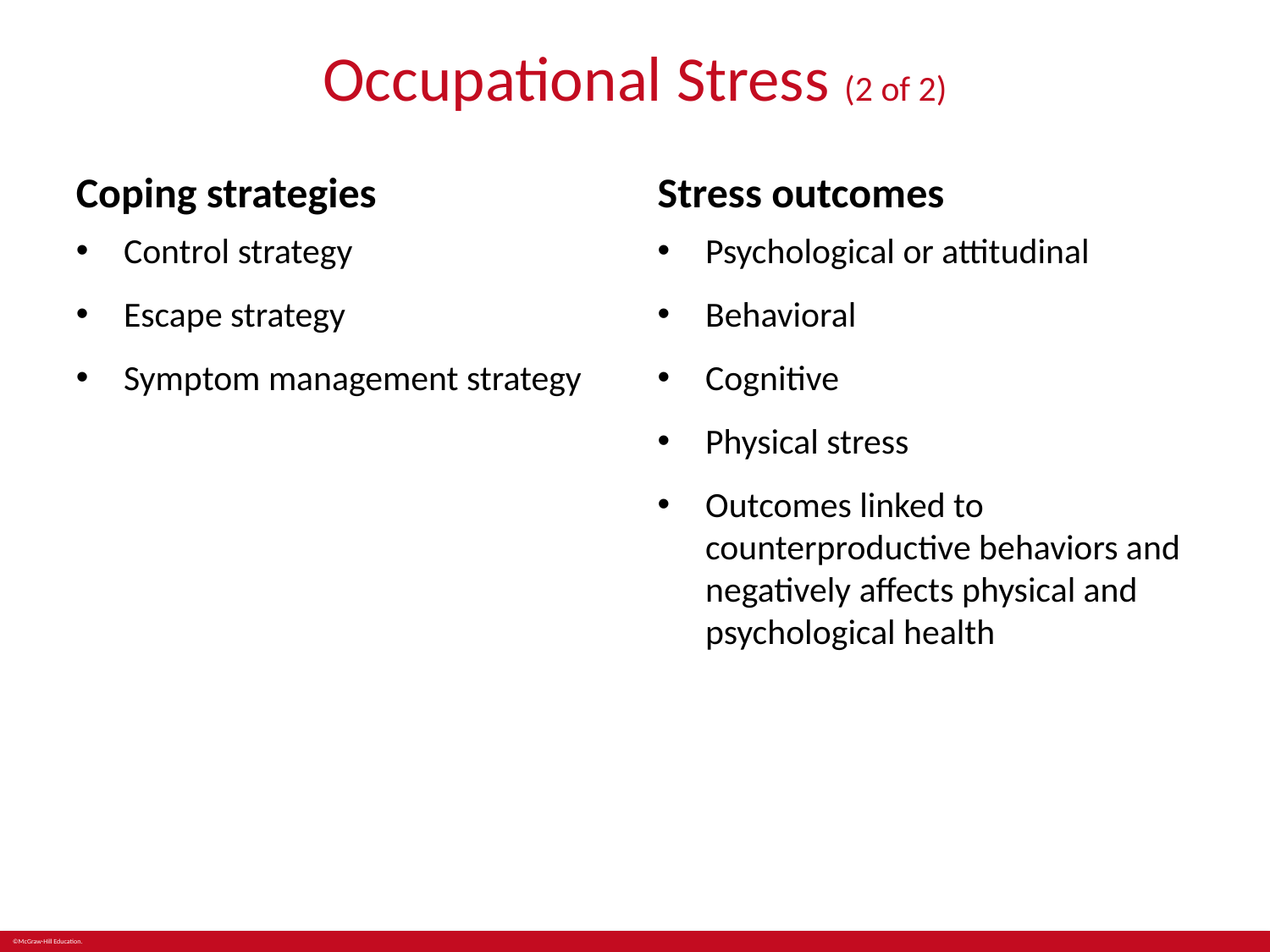

# Occupational Stress (2 of 2)
Coping strategies
Stress outcomes
Control strategy
Escape strategy
Symptom management strategy

Psychological or attitudinal
Behavioral
Cognitive
Physical stress
Outcomes linked to counterproductive behaviors and negatively affects physical and psychological health